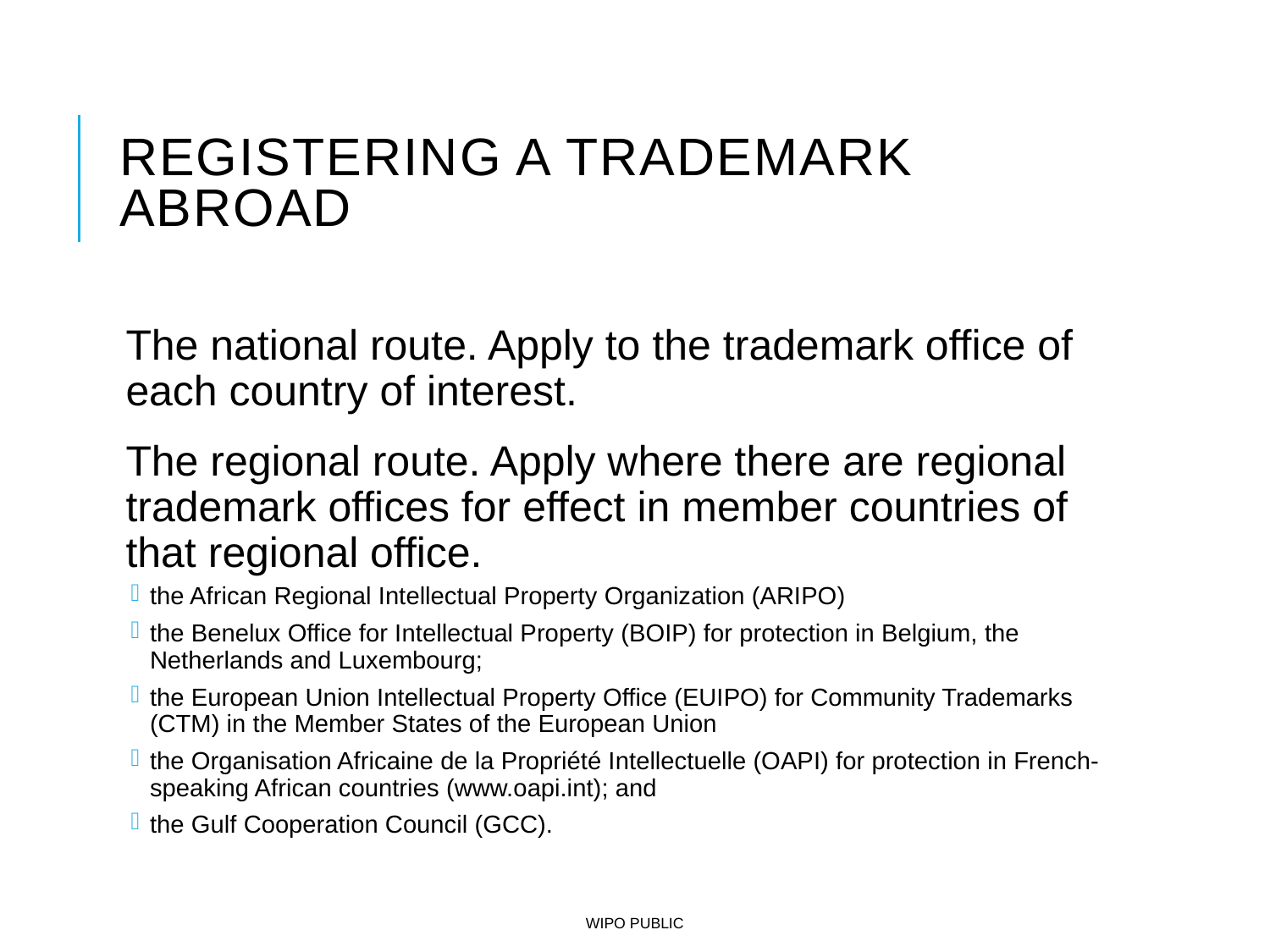

# Registering a trademark abroad
The national route. Apply to the trademark office of each country of interest.
The regional route. Apply where there are regional trademark offices for effect in member countries of that regional office.
the African Regional Intellectual Property Organization (ARIPO)
the Benelux Office for Intellectual Property (BOIP) for protection in Belgium, the Netherlands and Luxembourg;
the European Union Intellectual Property Office (EUIPO) for Community Trademarks (CTM) in the Member States of the European Union
the Organisation Africaine de la Propriété Intellectuelle (OAPI) for protection in French-speaking African countries (www.oapi.int); and
the Gulf Cooperation Council (GCC).